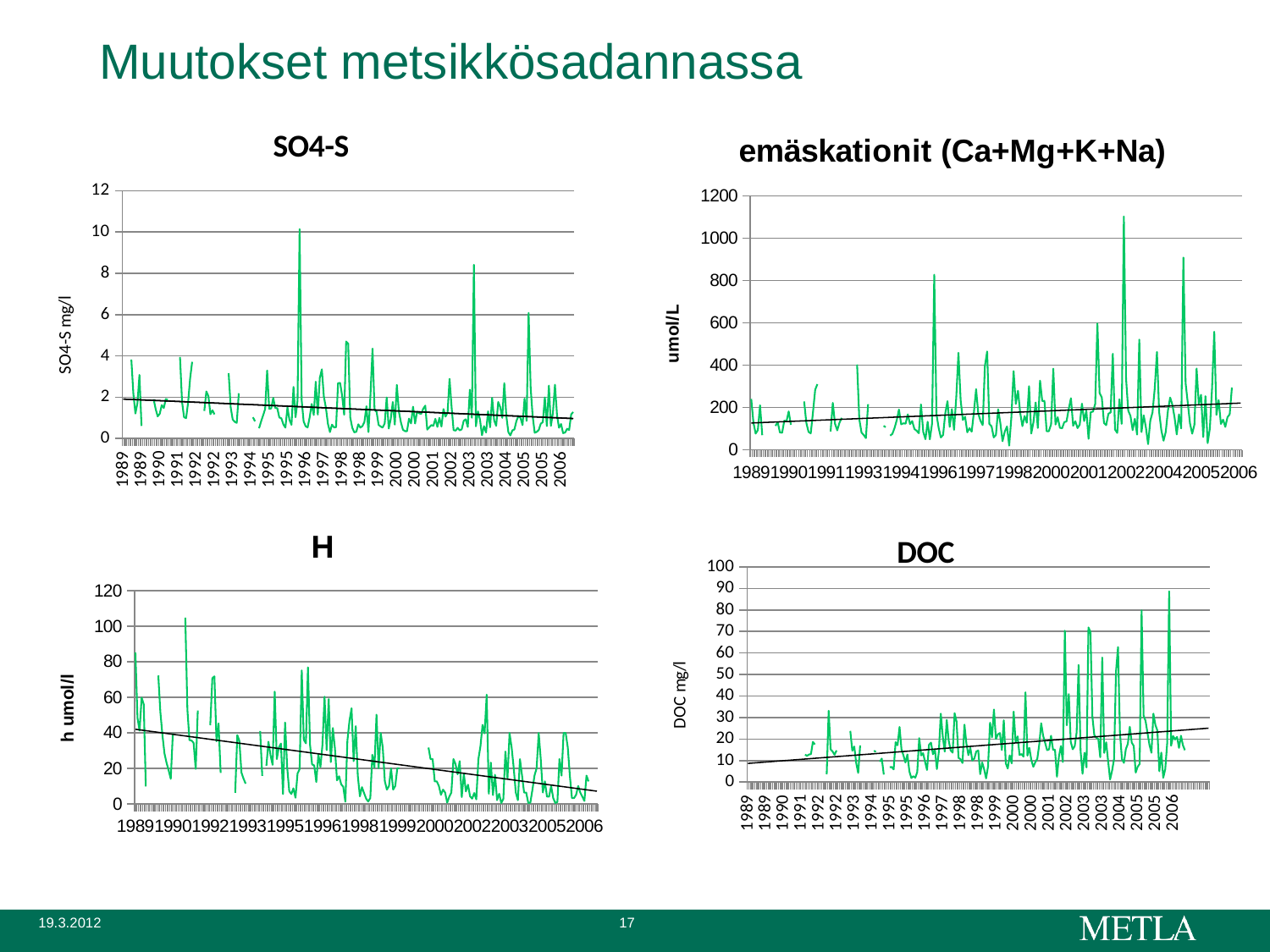

# Muutokset metsikkösadannassa

### Chart:  SO4-S

| Category | S_SO4 |
|---|---|
| 1989 | None |
| 1989 | None |
| 1989 | None |
| 1989 | None |
| 1989 | 3.8199999999999967 |
| 1989 | 2.1793701527614657 |
| 1989 | 1.2074616515559833 |
| 1989 | 1.7112810291961082 |
| 1989 | 3.0796694946514167 |
| 1989 | 0.6110000000000007 |
| 1989 | None |
| 1989 | None |
| 1990 | None |
| 1990 | None |
| 1990 | None |
| 1990 | 1.8996070175438595 |
| 1990 | 1.4289081041968161 |
| 1990 | 1.0696111232756733 |
| 1990 | 1.1983167613636425 |
| 1990 | 1.6176830143540673 |
| 1990 | 1.4767111486486484 |
| 1990 | 1.9111706644609878 |
| 1990 | 1.8772050123253898 |
| 1990 | None |
| 1991 | None |
| 1991 | None |
| 1991 | None |
| 1991 | None |
| 1991 | 3.9436930693069403 |
| 1991 | 1.775758552108194 |
| 1991 | 1.0323272864701438 |
| 1991 | 0.9868804620793572 |
| 1991 | 1.740706453851492 |
| 1991 | 2.9174072447859496 |
| 1991 | 3.7129999999999987 |
| 1991 | None |
| 1992 | None |
| 1992 | None |
| 1992 | None |
| 1992 | None |
| 1992 | 1.330741935483872 |
| 1992 | 2.2743809864188704 |
| 1992 | 2.0559572243345987 |
| 1992 | 1.1776757752923233 |
| 1992 | 1.3658253465346497 |
| 1992 | 1.1700000000000021 |
| 1992 | None |
| 1992 | None |
| 1993 | None |
| 1993 | None |
| 1993 | None |
| 1993 | None |
| 1993 | 3.160853773584906 |
| 1993 | 1.5049623803009538 |
| 1993 | 0.9188116178067319 |
| 1993 | 0.8060343502824858 |
| 1993 | 0.7532441093308206 |
| 1993 | 2.1886681034482627 |
| 1993 | None |
| 1993 | None |
| 1994 | None |
| 1994 | None |
| 1994 | None |
| 1994 | None |
| 1994 | 1.02718013856813 |
| 1994 | 0.8341990746529974 |
| 1994 | None |
| 1994 | 0.4957708508845841 |
| 1994 | 0.8236696882159578 |
| 1994 | 1.11711243653572 |
| 1994 | 1.4285714285714286 |
| 1994 | 3.2910547396528704 |
| 1995 | 1.4419225634178898 |
| 1995 | 1.4552736982643446 |
| 1995 | 1.9659546061415218 |
| 1995 | 1.4786381999999998 |
| 1995 | 1.4652870493991978 |
| 1995 | 1.0146862483311079 |
| 1995 | 0.9779706275033407 |
| 1995 | 0.6775700934579438 |
| 1995 | 0.527369826435247 |
| 1995 | 1.5057780950161872 |
| 1995 | 0.905969682226992 |
| 1995 | 0.6626095146845147 |
| 1996 | 2.497992809072744 |
| 1996 | 1.0290673125336918 |
| 1996 | 1.8389994453994754 |
| 1996 | 10.137402815603007 |
| 1996 | 1.8637027950454297 |
| 1996 | 0.8183622750176173 |
| 1996 | 0.5893040851753837 |
| 1996 | 0.5361617727763084 |
| 1996 | 1.031259215443391 |
| 1996 | 1.676307268769975 |
| 1996 | 1.1381842456608813 |
| 1996 | 2.750333778371178 |
| 1997 | 1.1565420560747663 |
| 1997 | 2.9305740987984 |
| 1997 | 3.347797062750351 |
| 1997 | 2.0357142857142847 |
| 1997 | 1.48841353688977 |
| 1997 | 0.7086114819759676 |
| 1997 | 0.311415220293725 |
| 1997 | 0.6725634178905207 |
| 1997 | 0.5367156208277707 |
| 1997 | 0.5453938584779706 |
| 1997 | 2.6772363150867826 |
| 1997 | 2.6919225634178905 |
| 1998 | 2.0892542 |
| 1998 | 1.1509424 |
| 1998 | 4.6935617999999995 |
| 1998 | 4.596128170894533 |
| 1998 | 1.0187576 |
| 1998 | 0.5203941999999996 |
| 1998 | 0.2987510000000001 |
| 1998 | 0.328793 |
| 1998 | 0.6852914000000001 |
| 1998 | 0.5274039999999978 |
| 1998 | 0.5985033999999965 |
| 1998 | 0.8004524000000001 |
| 1999 | 1.56 |
| 1999 | 0.310000000000001 |
| 1999 | 2.15 |
| 1999 | 4.35 |
| 1999 | 1.3900000000000001 |
| 1999 | 1.29 |
| 1999 | 0.6600000000000026 |
| 1999 | 0.5800000000000002 |
| 1999 | 0.53 |
| 1999 | 0.7300000000000006 |
| 1999 | 1.9900000000000042 |
| 1999 | 0.4800000000000003 |
| 2000 | 0.9463229999999996 |
| 2000 | 1.7684724 |
| 2000 | 0.6732746 |
| 2000 | 2.5959625999999987 |
| 2000 | 1.2978143999999938 |
| 2000 | 0.78443 |
| 2000 | 0.4252612 |
| 2000 | 0.3564984000000004 |
| 2000 | 0.3511576 |
| 2000 | 0.9620116 |
| 2000 | 0.7330248000000026 |
| 2000 | 1.5398193999999952 |
| 2000 | 0.7266826 |
| 2001 | 1.3 |
| 2001 | 1.22 |
| 2001 | 1.190000000000004 |
| 2001 | 1.44 |
| 2001 | 1.59 |
| 2001 | 0.4300000000000004 |
| 2001 | 0.54 |
| 2001 | 0.6500000000000024 |
| 2001 | 0.6100000000000007 |
| 2001 | 0.9500000000000006 |
| 2001 | 0.56 |
| 2001 | 1.0 |
| 2001 | 0.5800000000000002 |
| 2002 | 1.426106193999996 |
| 2002 | 1.060310494 |
| 2002 | 1.242070368 |
| 2002 | 2.883973056000001 |
| 2002 | 1.52 |
| 2002 | 0.404145555 |
| 2002 | 0.383685473000002 |
| 2002 | 0.513271444 |
| 2002 | 0.3951669020000019 |
| 2002 | 0.442734236 |
| 2002 | 0.860313855 |
| 2002 | 0.9314097170000006 |
| 2002 | 0.559591783 |
| 2003 | 2.3624999159999978 |
| 2003 | 1.006 |
| 2003 | 8.41 |
| 2003 | 0.5890000000000001 |
| 2003 | 1.312999999999996 |
| 2003 | 0.923 |
| 2003 | 0.15800000000000053 |
| 2003 | 0.5980000000000001 |
| 2003 | 0.2920000000000003 |
| 2003 | 1.314 |
| 2003 | 0.545 |
| 2003 | 1.9629999999999999 |
| 2003 | 0.8760000000000022 |
| 2004 | 0.6100000000000007 |
| 2004 | 1.7700000000000002 |
| 2004 | 1.52 |
| 2004 | 1.0 |
| 2004 | 2.68 |
| 2004 | 1.1 |
| 2004 | 0.310000000000001 |
| 2004 | 0.15000000000000024 |
| 2004 | 0.3900000000000011 |
| 2004 | 0.44000000000000006 |
| 2004 | 0.8500000000000006 |
| 2004 | 1.09 |
| 2004 | 0.99 |
| 2005 | 0.6500000000000024 |
| 2005 | 1.9300000000000037 |
| 2005 | 0.8500000000000006 |
| 2005 | 6.08 |
| 2005 | 2.46 |
| 2005 | 1.09 |
| 2005 | 0.2800000000000001 |
| 2005 | 0.3200000000000011 |
| 2005 | 0.4100000000000003 |
| 2005 | 0.7200000000000006 |
| 2005 | 0.79 |
| 2005 | 1.9900000000000042 |
| 2005 | 0.6000000000000006 |
| 2006 | 2.56 |
| 2006 | 0.6100000000000007 |
| 2006 | 1.25 |
| 2006 | 2.6 |
| 2006 | 1.1499999999999955 |
| 2006 | 0.52 |
| 2006 | 0.7000000000000006 |
| 2006 | 0.26 |
| 2006 | 0.2900000000000003 |
| 2006 | 0.4700000000000001 |
| 2006 | 0.4100000000000003 |
| 2006 | 1.1700000000000021 |
| 2006 | 1.28 |

[unsupported chart]

[unsupported chart]

### Chart:  DOC

| Category | CDOC |
|---|---|
| 1989 | None |
| 1989 | None |
| 1989 | None |
| 1989 | None |
| 1989 | None |
| 1989 | None |
| 1989 | None |
| 1989 | None |
| 1989 | None |
| 1989 | None |
| 1989 | None |
| 1989 | None |
| 1990 | None |
| 1990 | None |
| 1990 | None |
| 1990 | None |
| 1990 | None |
| 1990 | None |
| 1990 | None |
| 1990 | None |
| 1990 | None |
| 1990 | None |
| 1990 | None |
| 1990 | None |
| 1991 | None |
| 1991 | None |
| 1991 | None |
| 1991 | None |
| 1991 | None |
| 1991 | 12.77 |
| 1991 | 12.17 |
| 1991 | 12.8 |
| 1991 | 13.0 |
| 1991 | 18.69 |
| 1991 | 17.479999999999986 |
| 1991 | None |
| 1992 | None |
| 1992 | None |
| 1992 | None |
| 1992 | None |
| 1992 | 3.6 |
| 1992 | 33.1 |
| 1992 | 15.18 |
| 1992 | 14.2 |
| 1992 | 12.67 |
| 1992 | 14.72 |
| 1992 | None |
| 1992 | None |
| 1993 | None |
| 1993 | None |
| 1993 | None |
| 1993 | None |
| 1993 | 23.77 |
| 1993 | 14.56 |
| 1993 | 16.53 |
| 1993 | 8.75 |
| 1993 | 4.25 |
| 1993 | 17.02 |
| 1993 | None |
| 1993 | None |
| 1994 | None |
| 1994 | None |
| 1994 | None |
| 1994 | None |
| 1994 | 14.6 |
| 1994 | 14.0 |
| 1994 | None |
| 1994 | 9.450000000000003 |
| 1994 | 10.9 |
| 1994 | 3.5 |
| 1994 | None |
| 1994 | None |
| 1995 | 6.9 |
| 1995 | 7.0 |
| 1995 | 5.9 |
| 1995 | 18.5 |
| 1995 | 17.1 |
| 1995 | 25.6 |
| 1995 | 15.1 |
| 1995 | 12.4 |
| 1995 | 9.1 |
| 1995 | 12.83 |
| 1995 | 4.9 |
| 1995 | 1.9000000000000001 |
| 1996 | 2.71 |
| 1996 | 2.04 |
| 1996 | 4.63 |
| 1996 | 20.43 |
| 1996 | 12.38 |
| 1996 | 13.4 |
| 1996 | 9.34 |
| 1996 | 5.6 |
| 1996 | 17.279999999999987 |
| 1996 | 18.32 |
| 1996 | 12.9 |
| 1996 | 15.2 |
| 1997 | 6.05 |
| 1997 | 14.13 |
| 1997 | 31.8 |
| 1997 | 21.05 |
| 1997 | 14.14 |
| 1997 | 28.88 |
| 1997 | 19.31 |
| 1997 | 14.69 |
| 1997 | 13.66 |
| 1997 | 32.01 |
| 1997 | 28.13000000000003 |
| 1997 | 11.19 |
| 1998 | 10.69 |
| 1998 | 8.823 |
| 1998 | 26.704 |
| 1998 | 17.93 |
| 1998 | 12.51 |
| 1998 | 15.89 |
| 1998 | 10.02 |
| 1998 | 10.91 |
| 1998 | 14.2 |
| 1998 | 14.69 |
| 1998 | 3.6759999999999997 |
| 1998 | 9.128 |
| 1999 | 5.9 |
| 1999 | 1.7 |
| 1999 | 7.3 |
| 1999 | 27.6 |
| 1999 | 20.8 |
| 1999 | 33.7 |
| 1999 | 20.0 |
| 1999 | 22.2 |
| 1999 | 22.8 |
| 1999 | 14.9 |
| 1999 | 28.7 |
| 1999 | 8.700000000000001 |
| 2000 | 6.3 |
| 2000 | 12.4 |
| 2000 | 8.700000000000001 |
| 2000 | 32.7 |
| 2000 | 18.6 |
| 2000 | 21.2 |
| 2000 | 12.6 |
| 2000 | 13.0 |
| 2000 | 11.8 |
| 2000 | 41.7 |
| 2000 | 12.3 |
| 2000 | 15.9 |
| 2000 | 10.1 |
| 2001 | 7.1 |
| 2001 | 9.200000000000001 |
| 2001 | 10.8 |
| 2001 | 17.4 |
| 2001 | 27.3 |
| 2001 | 21.4 |
| 2001 | 18.2 |
| 2001 | 14.8 |
| 2001 | 15.2 |
| 2001 | 21.5 |
| 2001 | 15.0 |
| 2001 | 15.0 |
| 2001 | 2.5 |
| 2002 | 11.870000000000006 |
| 2002 | 16.739999999999988 |
| 2002 | 9.316 |
| 2002 | 70.35 |
| 2002 | 26.38 |
| 2002 | 40.910000000000004 |
| 2002 | 18.76 |
| 2002 | 15.23 |
| 2002 | 16.670000000000005 |
| 2002 | 23.09 |
| 2002 | 54.42 |
| 2002 | 14.370000000000006 |
| 2002 | 3.8419999999999987 |
| 2003 | 13.61 |
| 2003 | 6.8439999999999985 |
| 2003 | 71.84 |
| 2003 | 69.8 |
| 2003 | 30.31000000000003 |
| 2003 | 21.74 |
| 2003 | 20.61000000000003 |
| 2003 | 19.989999999999917 |
| 2003 | 11.55 |
| 2003 | 57.9 |
| 2003 | 13.55 |
| 2003 | 18.439999999999987 |
| 2003 | 9.596 |
| 2004 | 1.2 |
| 2004 | 5.3 |
| 2004 | 10.7 |
| 2004 | 51.3 |
| 2004 | 62.7 |
| 2004 | 22.9 |
| 2004 | 10.7 |
| 2004 | 8.9 |
| 2004 | 15.3 |
| 2004 | 17.8 |
| 2004 | 25.7 |
| 2004 | 18.3 |
| 2004 | 16.8 |
| 2005 | 4.4 |
| 2005 | 7.1 |
| 2005 | 8.4 |
| 2005 | 79.8 |
| 2005 | 30.9 |
| 2005 | 28.4 |
| 2005 | 22.8 |
| 2005 | 17.2 |
| 2005 | 13.6 |
| 2005 | 31.8 |
| 2005 | 26.5 |
| 2005 | 24.0 |
| 2005 | 5.0 |
| 2006 | 13.7 |
| 2006 | 2.0 |
| 2006 | 6.0 |
| 2006 | 18.1 |
| 2006 | 88.6 |
| 2006 | 16.9 |
| 2006 | 21.4 |
| 2006 | 19.8 |
| 2006 | 21.0 |
| 2006 | 15.9 |
| 2006 | 21.5 |
| 2006 | 17.1 |
| 2006 | 14.8 |
  19.3.2012
17